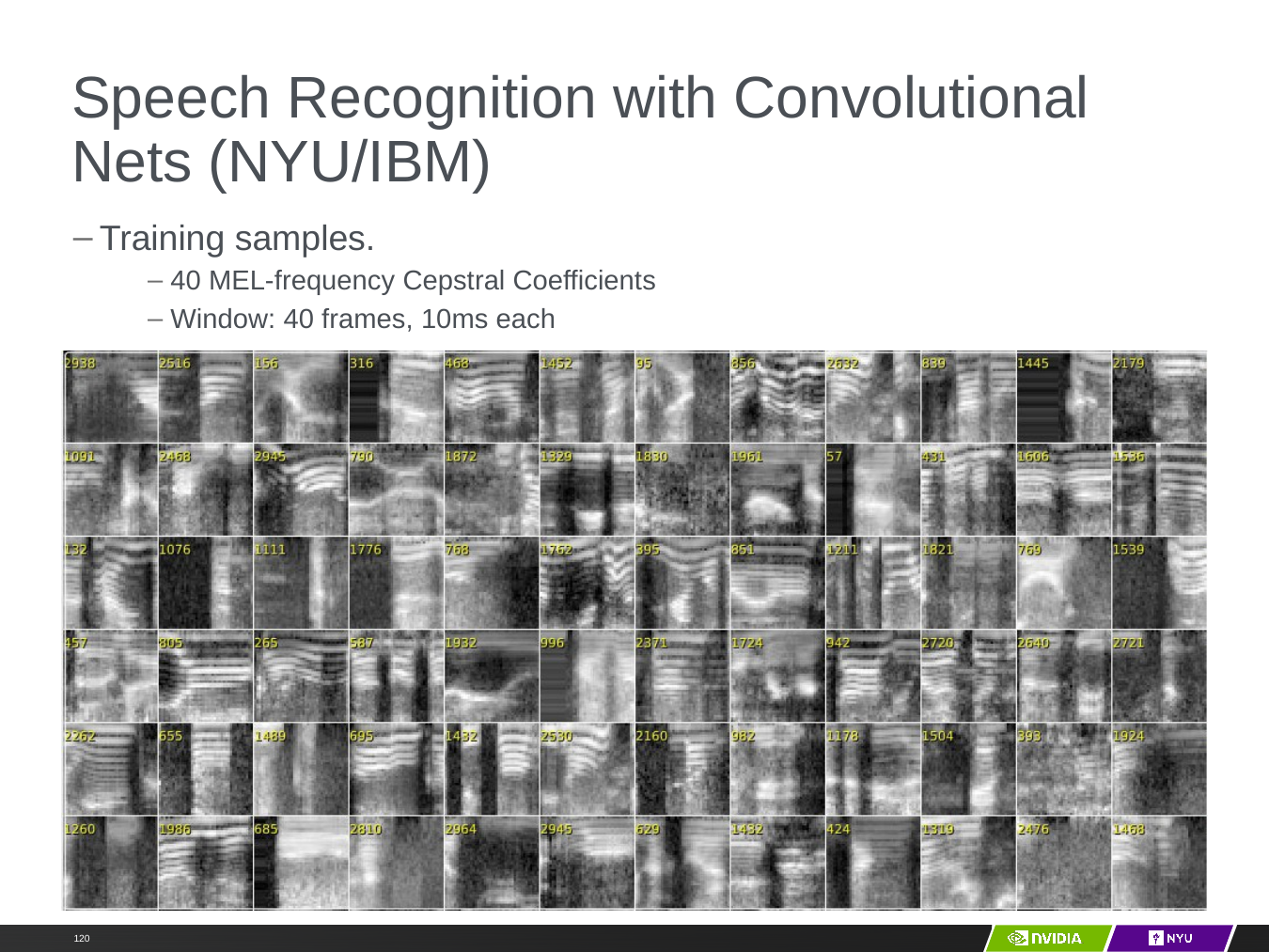

# Speech Recognition with Convolutional Nets (NYU/IBM)
Y LeCun
Training samples.
40 MEL-frequency Cepstral Coefficients
Window: 40 frames, 10ms each